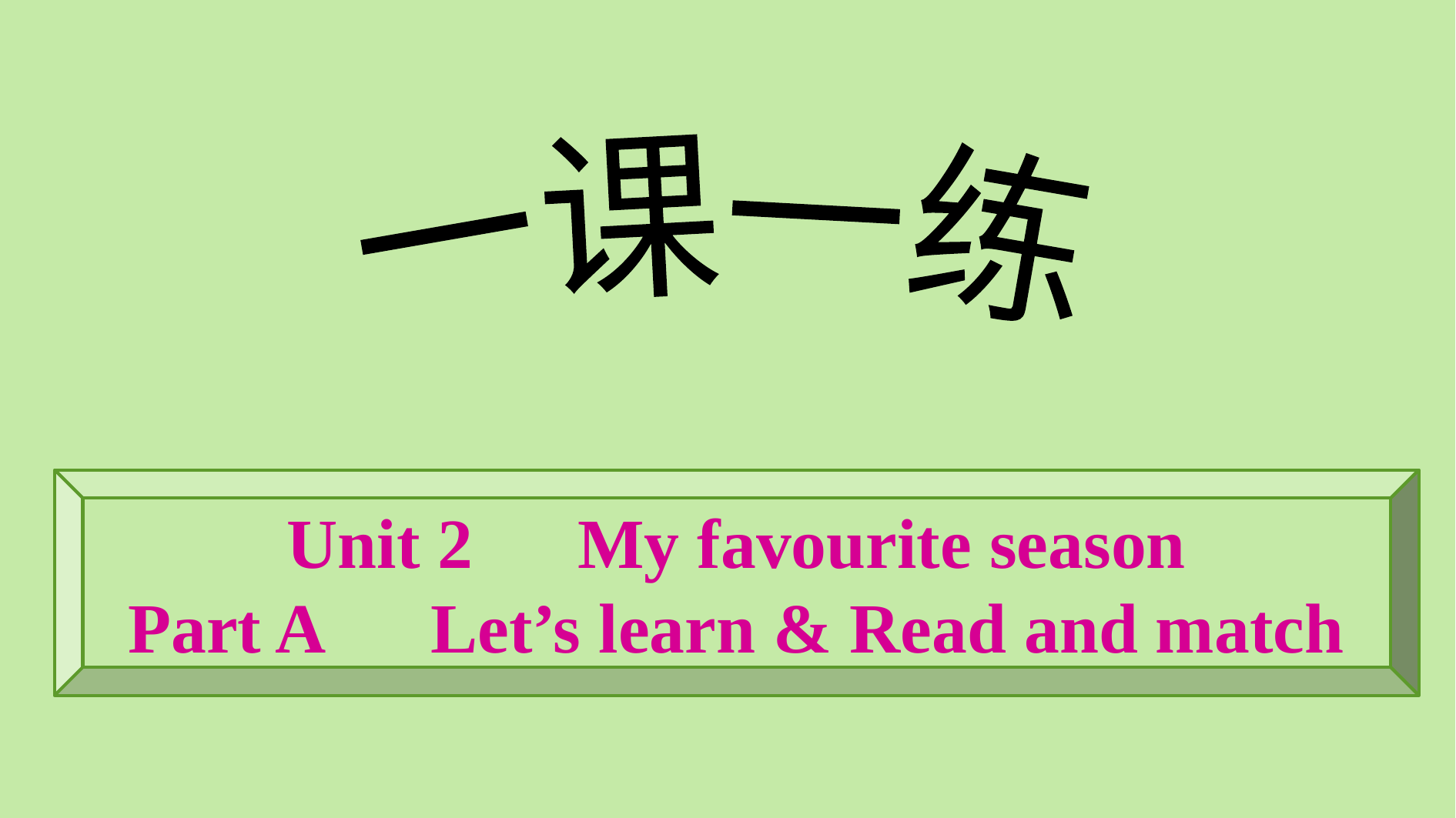

Unit 2　My favourite season
Part A　Let’s learn & Read and match